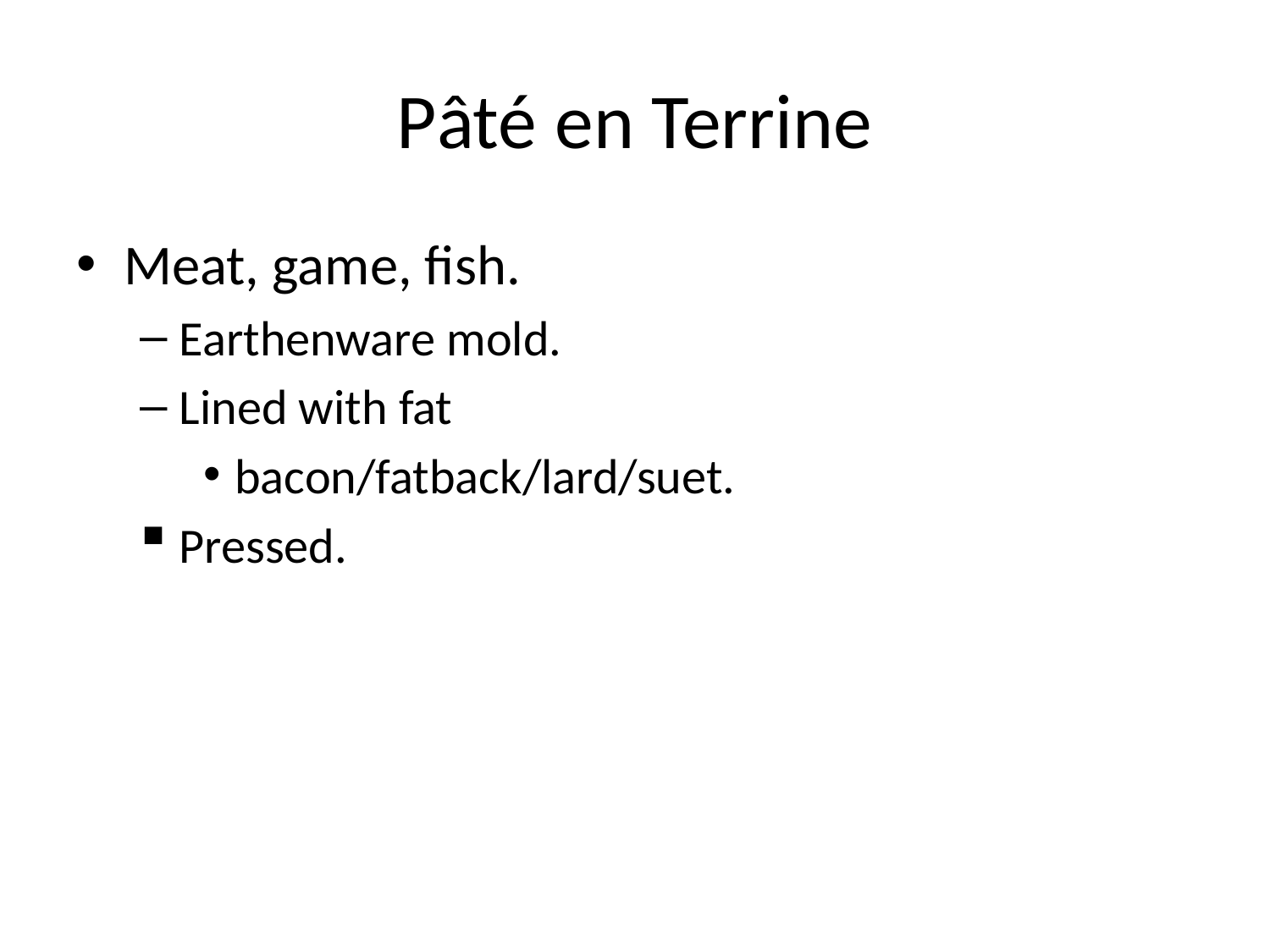

# Pâté en Terrine
Meat, game, fish.
Earthenware mold.
Lined with fat
bacon/fatback/lard/suet.
Pressed.